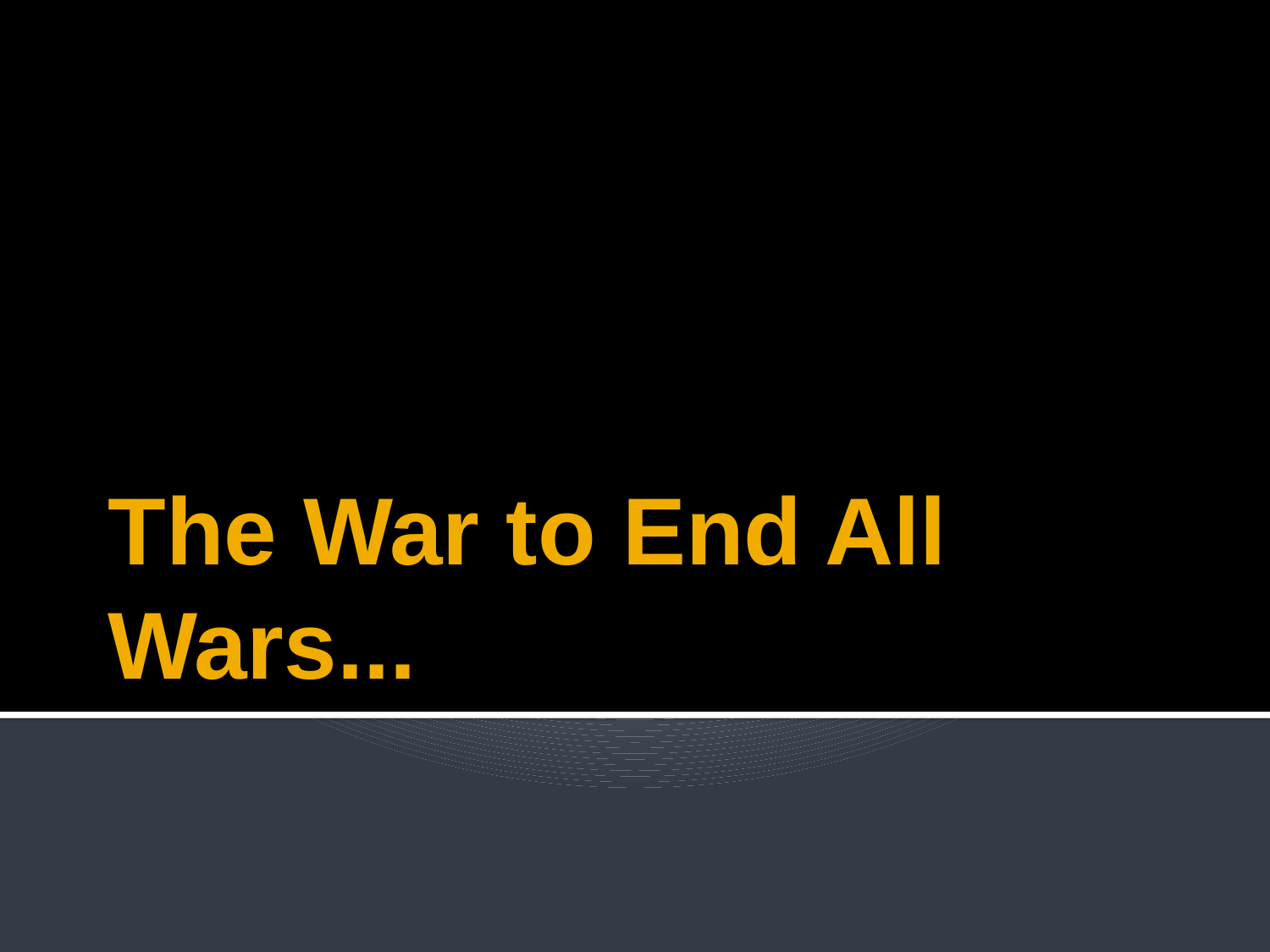

# The War to End All Wars...